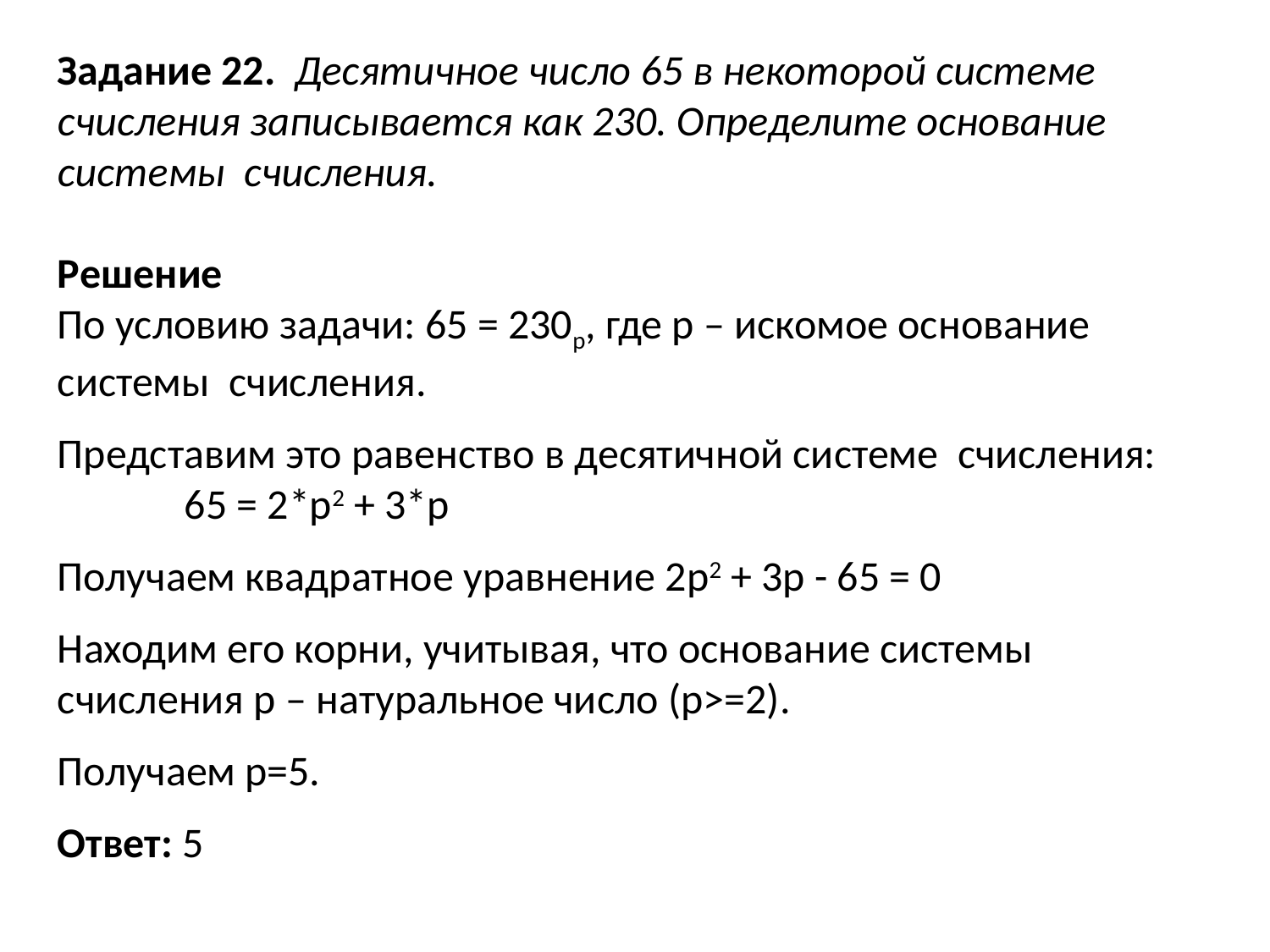

Задание 22.  Десятичное число 65 в некоторой системе  счисления записывается как 230. Определите основание системы  счисления.

Решение
По условию задачи: 65 = 230р, где р – искомое основание системы  счисления.
Представим это равенство в десятичной системе  счисления: 	65 = 2*р2 + 3*р
Получаем квадратное уравнение 2р2 + 3р - 65 = 0
Находим его корни, учитывая, что основание системы  счисления р – натуральное число (p>=2).
Получаем р=5.
Ответ: 5